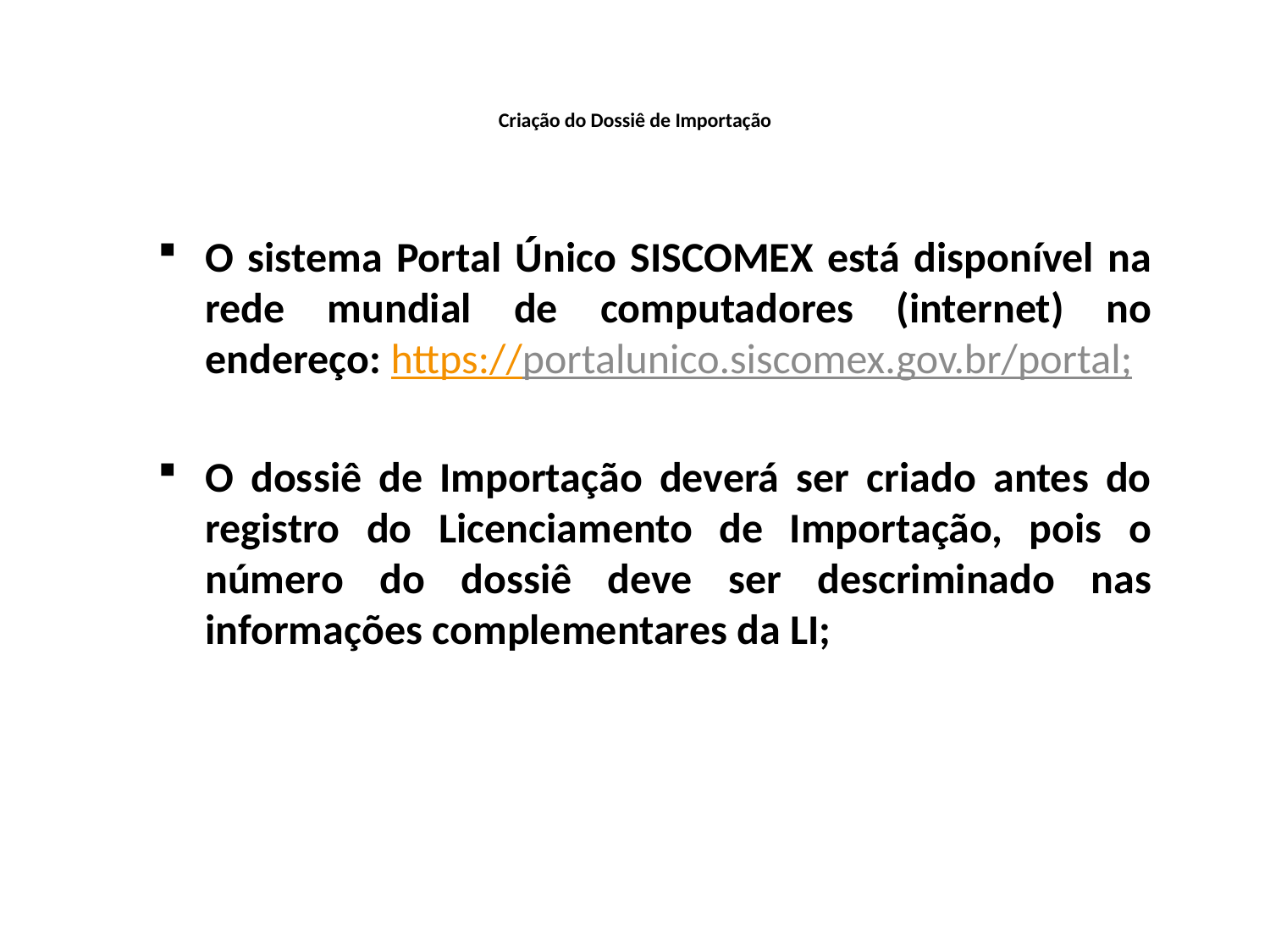

# Criação do Dossiê de Importação

O sistema Portal Único SISCOMEX está disponível na rede mundial de computadores (internet) no endereço: https://portalunico.siscomex.gov.br/portal;

O dossiê de Importação deverá ser criado antes do registro do Licenciamento de Importação, pois o número do dossiê deve ser descriminado nas informações complementares da LI;